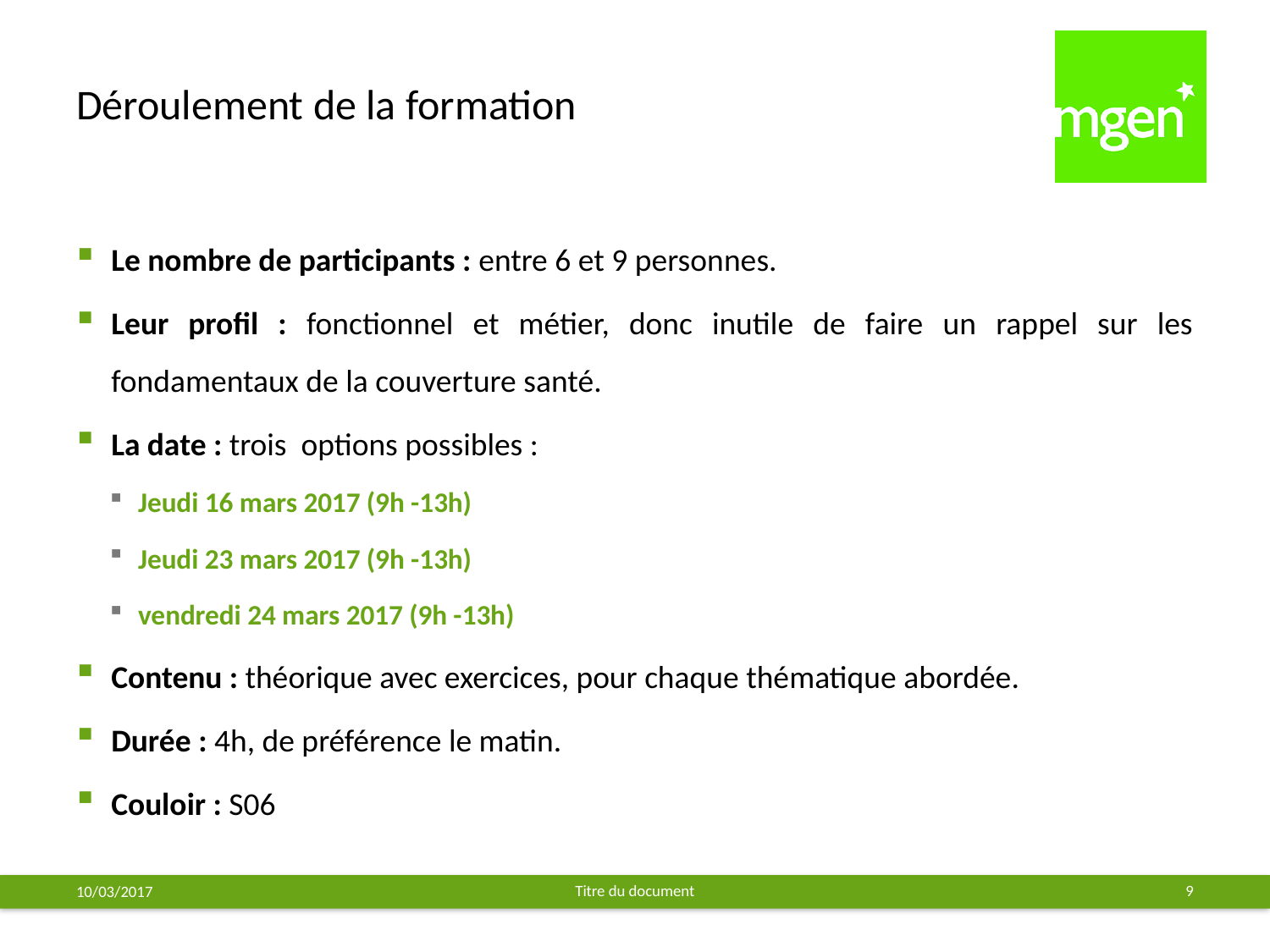

# Déroulement de la formation
Le nombre de participants : entre 6 et 9 personnes.
Leur profil : fonctionnel et métier, donc inutile de faire un rappel sur les fondamentaux de la couverture santé.
La date : trois  options possibles :
Jeudi 16 mars 2017 (9h -13h)
Jeudi 23 mars 2017 (9h -13h)
vendredi 24 mars 2017 (9h -13h)
Contenu : théorique avec exercices, pour chaque thématique abordée.
Durée : 4h, de préférence le matin.
Couloir : S06

Titre du document
9
10/03/2017